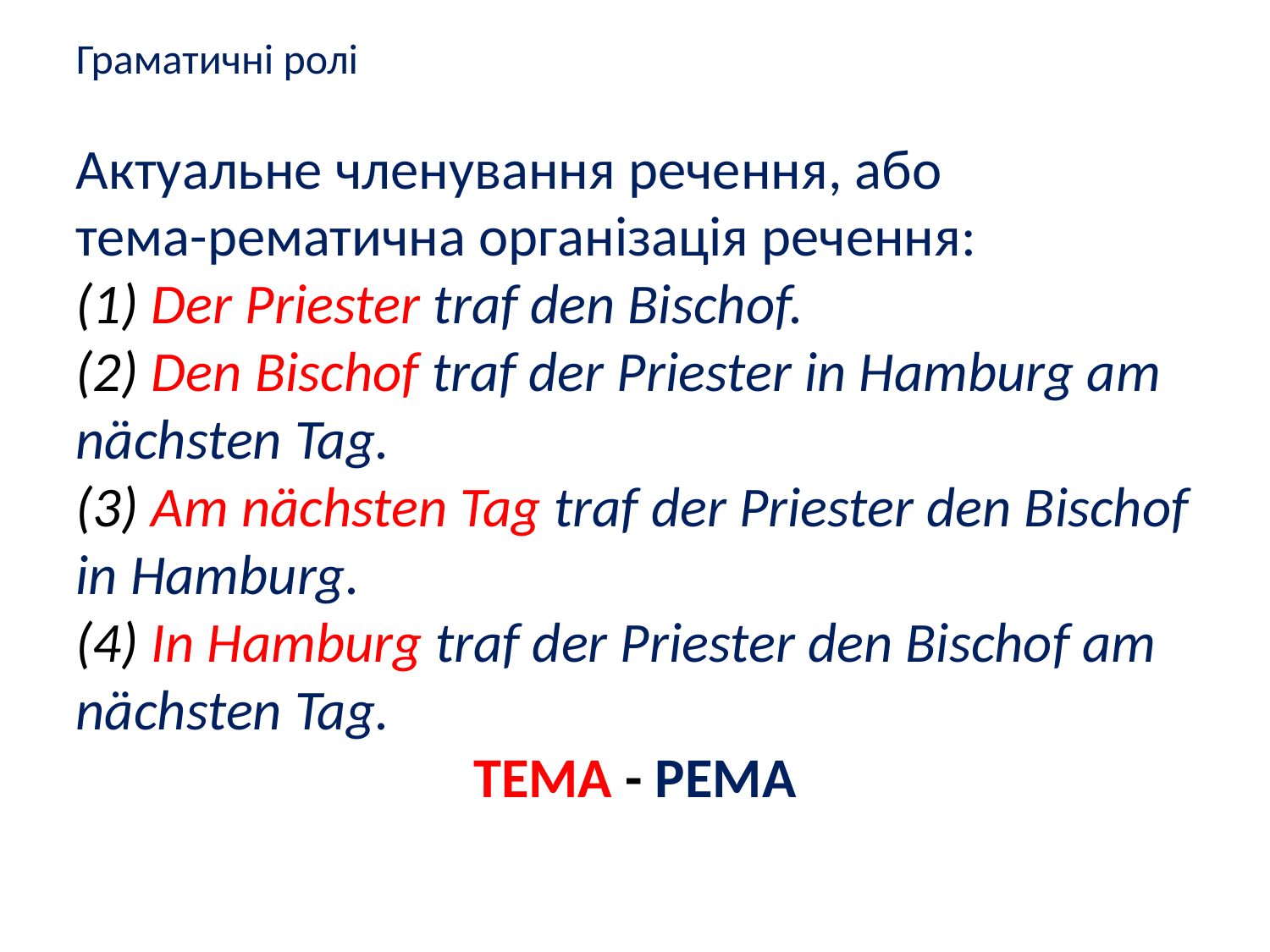

Граматичні ролі

Актуальне членування речення, або
тема-рематична організація речення:
(1) Der Priester traf den Bischof.
(2) Den Bischof traf der Priester in Hamburg am nächsten Tag.
(3) Am nächsten Tag traf der Priester den Bischof in Hamburg.
(4) In Hamburg traf der Priester den Bischof am nächsten Tag.
ТЕМА - РЕМА